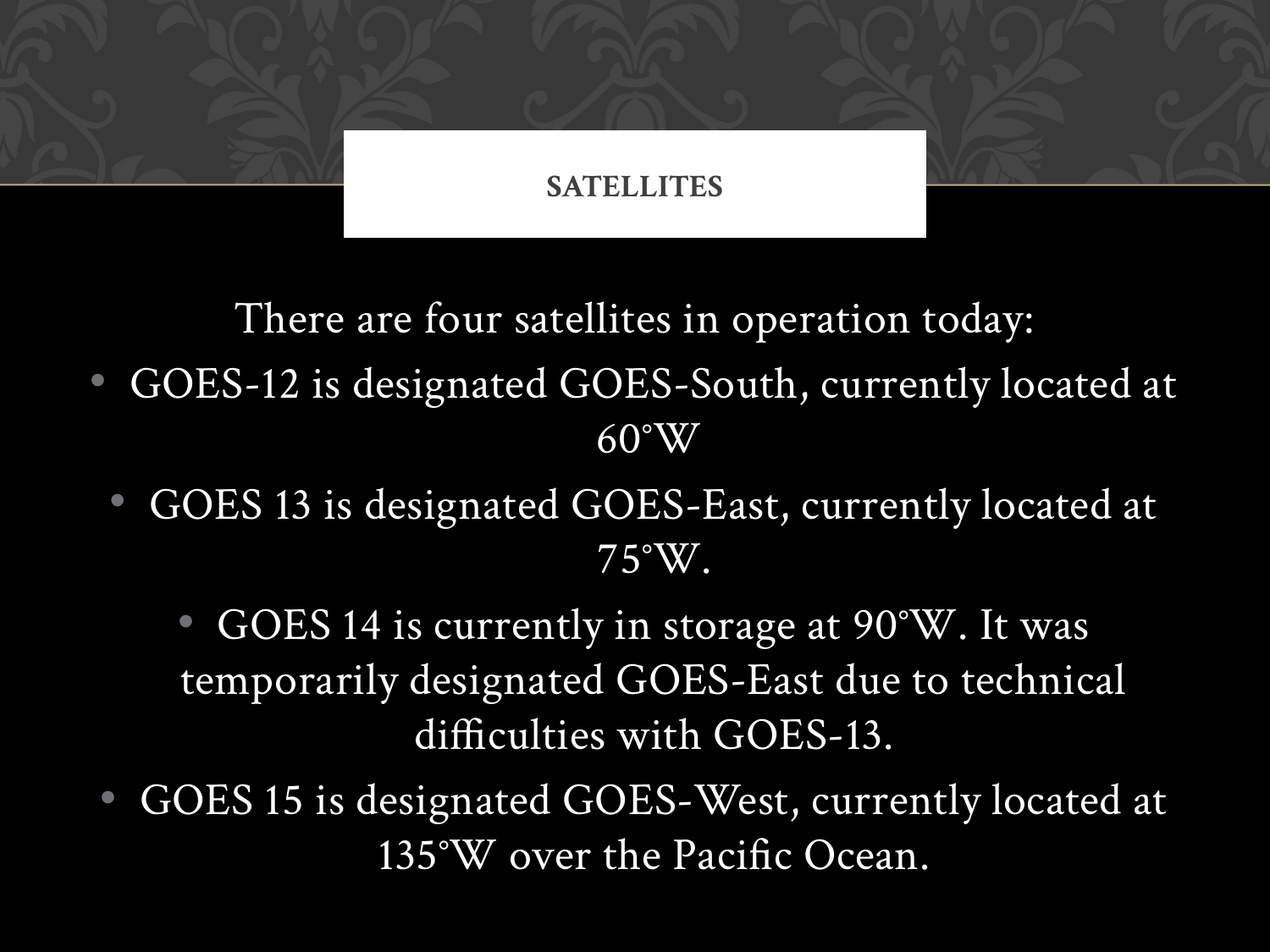

# satellites
There are four satellites in operation today:
GOES-12 is designated GOES-South, currently located at 60°W
GOES 13 is designated GOES-East, currently located at 75°W.
GOES 14 is currently in storage at 90°W. It was temporarily designated GOES-East due to technical difficulties with GOES-13.
GOES 15 is designated GOES-West, currently located at 135°W over the Pacific Ocean.